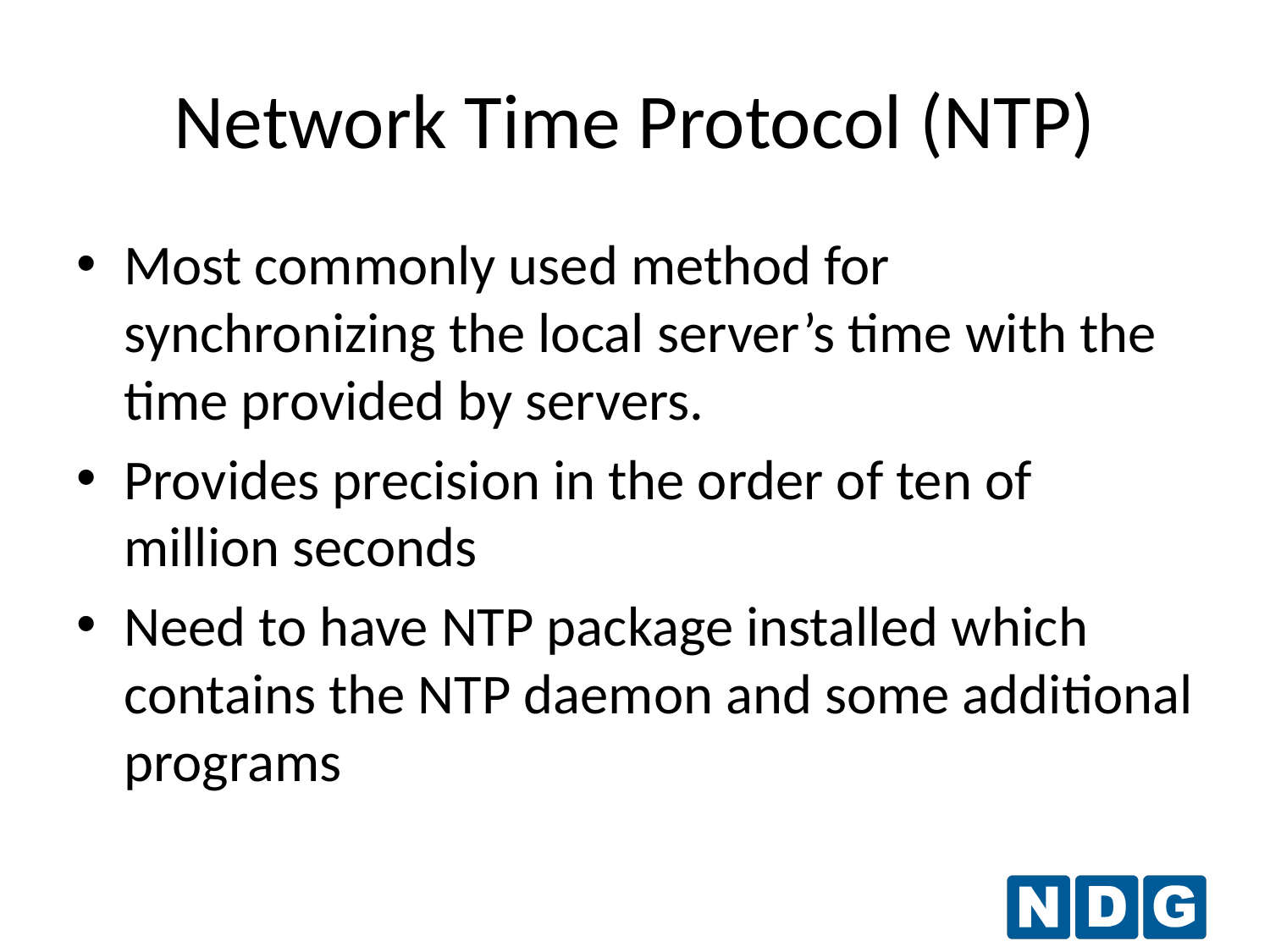

Network Time Protocol (NTP)
Most commonly used method for synchronizing the local server’s time with the time provided by servers.
Provides precision in the order of ten of million seconds
Need to have NTP package installed which contains the NTP daemon and some additional programs